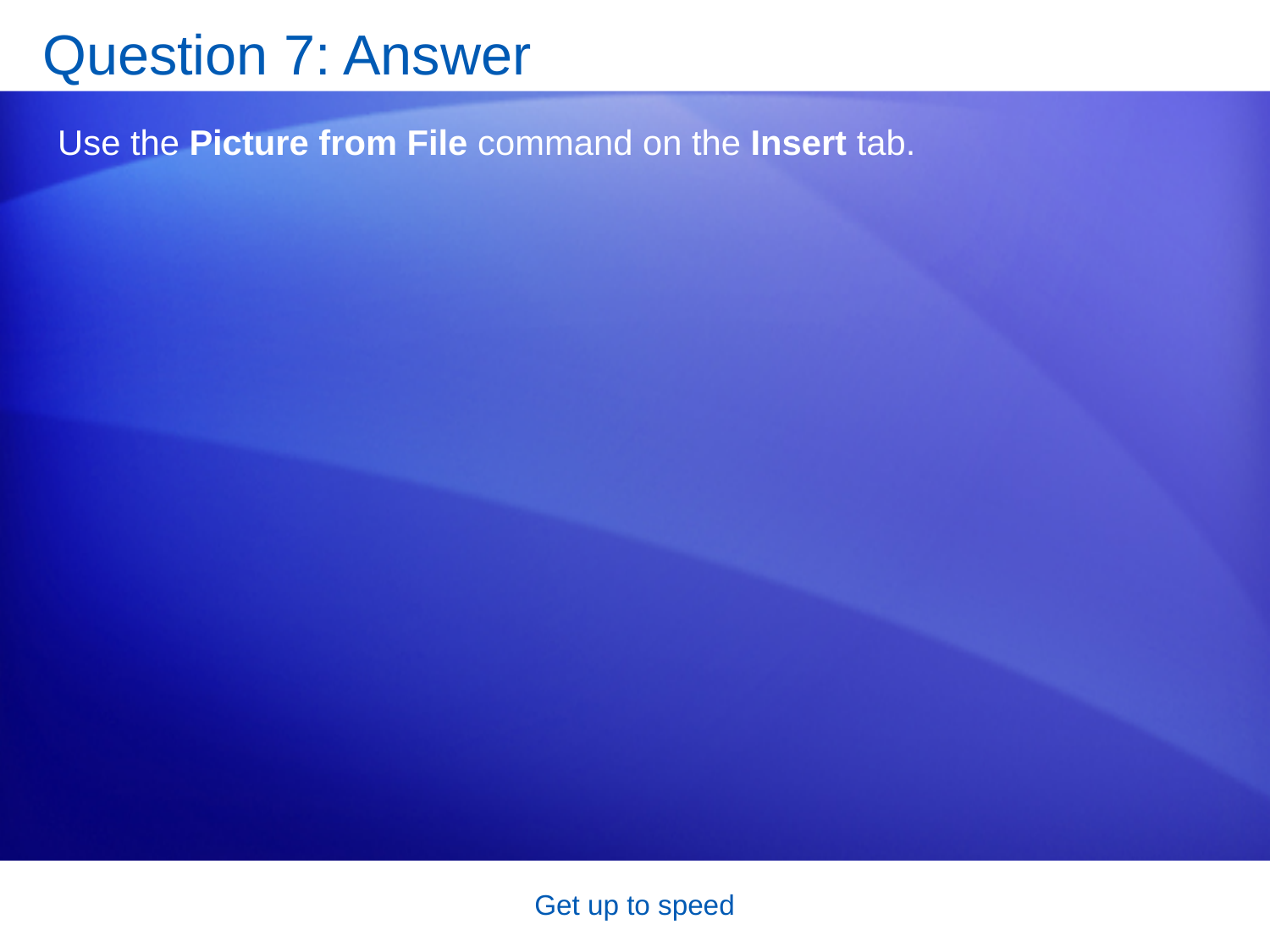

# Question 7: Answer
Use the Picture from File command on the Insert tab.
Get up to speed